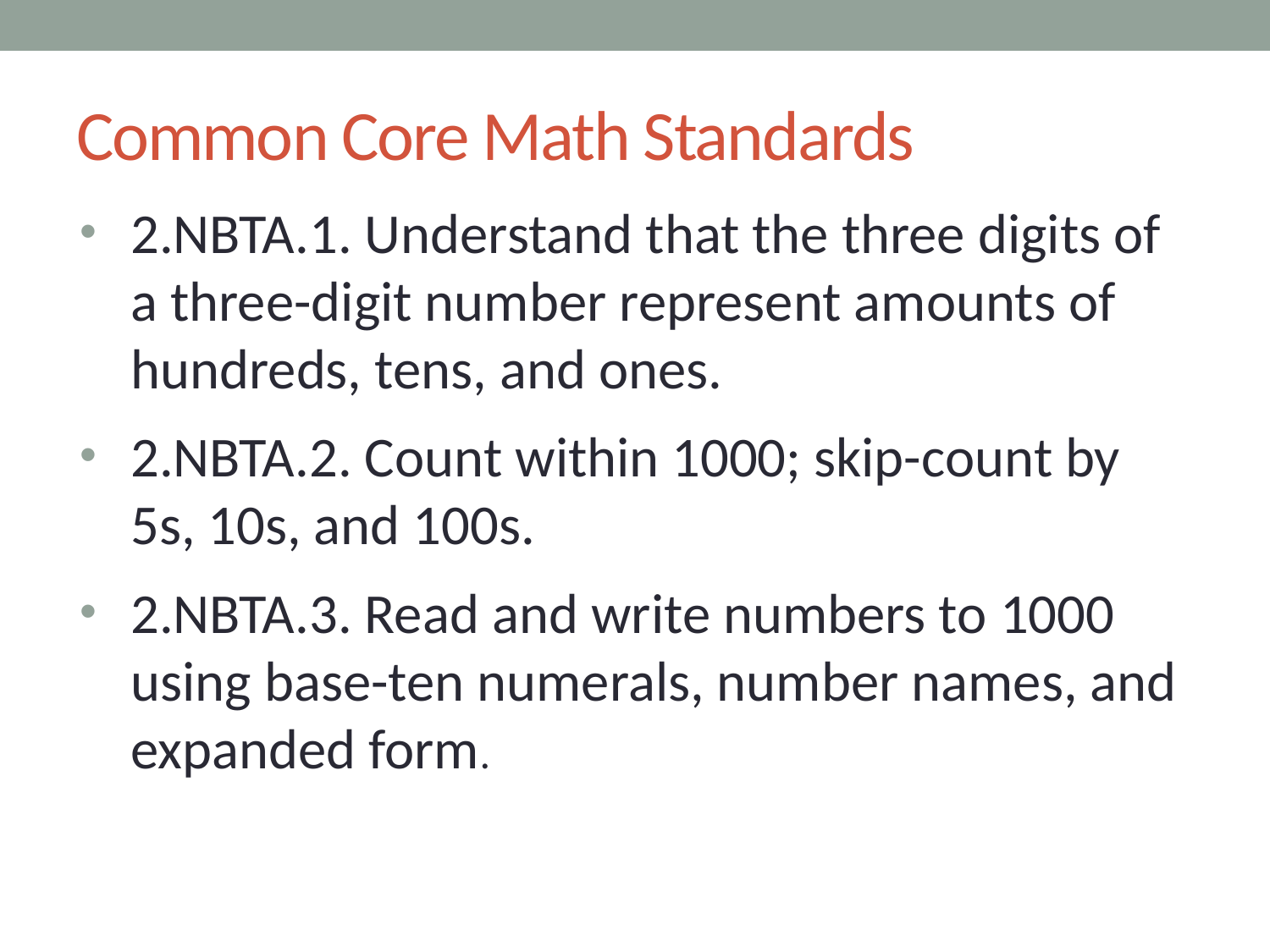

# Common Core Math Standards
2.NBTA.1. Understand that the three digits of a three-digit number represent amounts of hundreds, tens, and ones.
2.NBTA.2. Count within 1000; skip-count by 5s, 10s, and 100s.
2.NBTA.3. Read and write numbers to 1000 using base-ten numerals, number names, and expanded form.